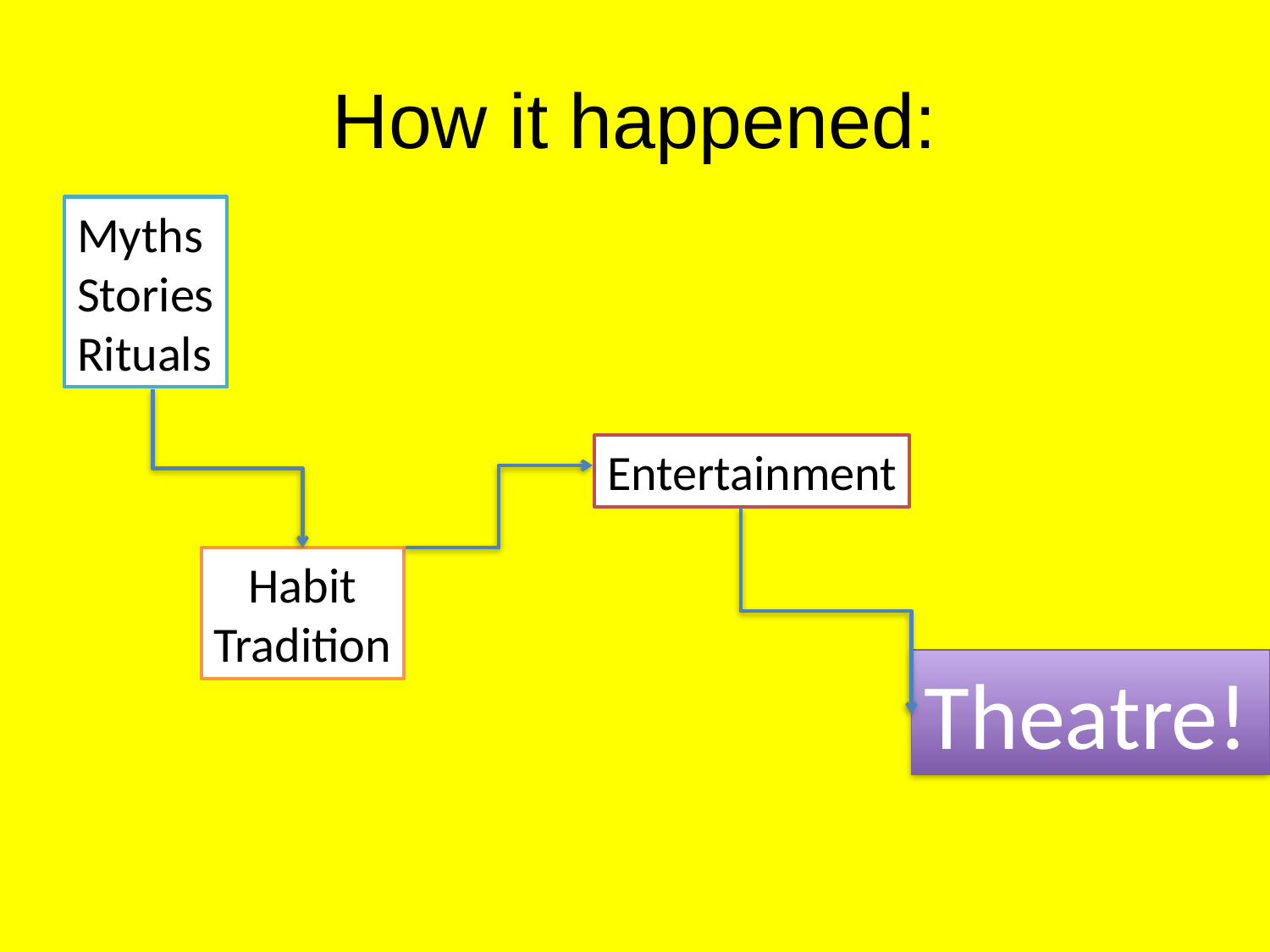

# How it happened:
Myths
Stories
Rituals
Entertainment
Habit
Tradition
Theatre!